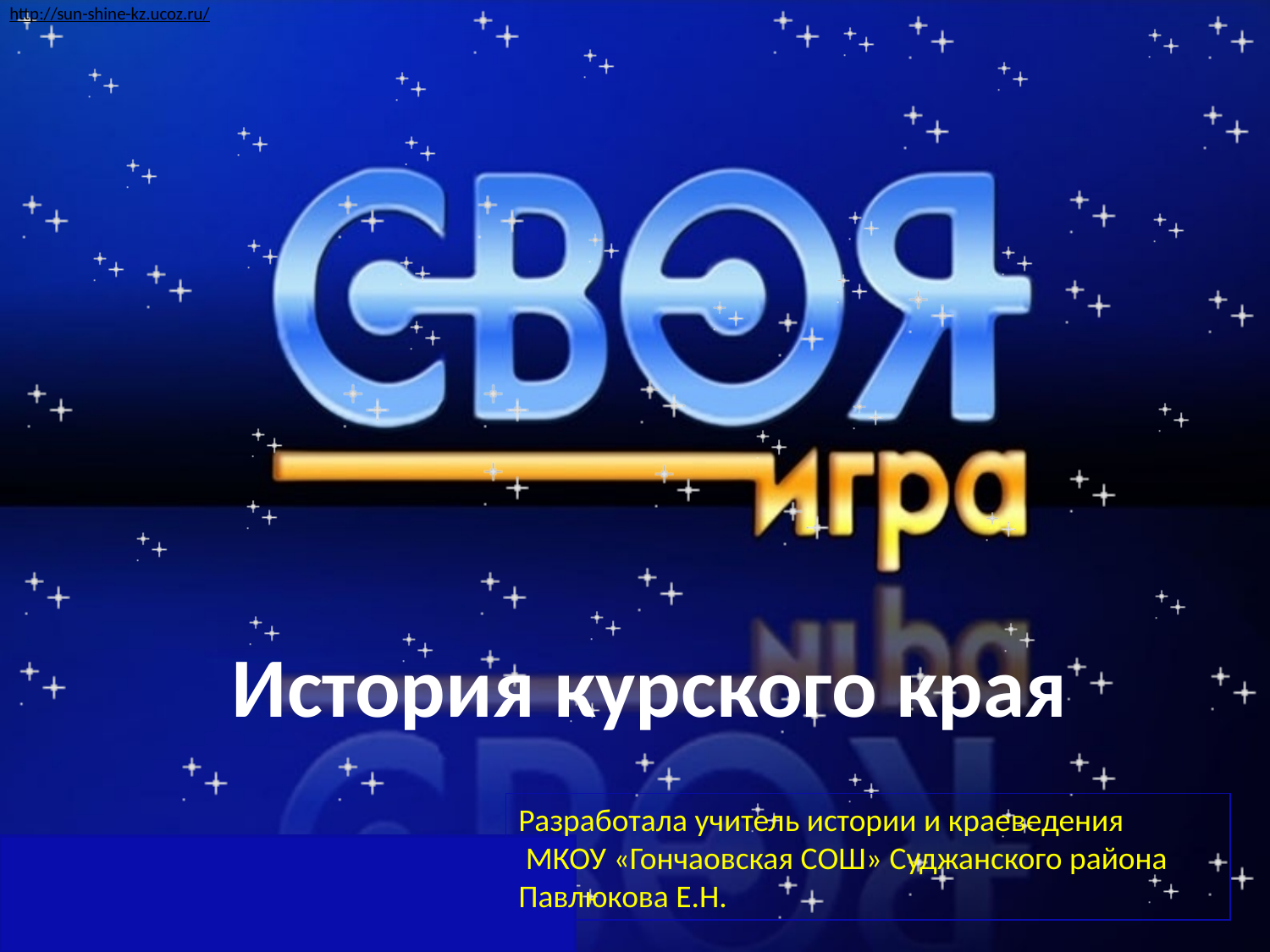

История курского края
Разработала учитель истории и краеведения
 МКОУ «Гончаовская СОШ» Суджанского района
Павлюкова Е.Н.